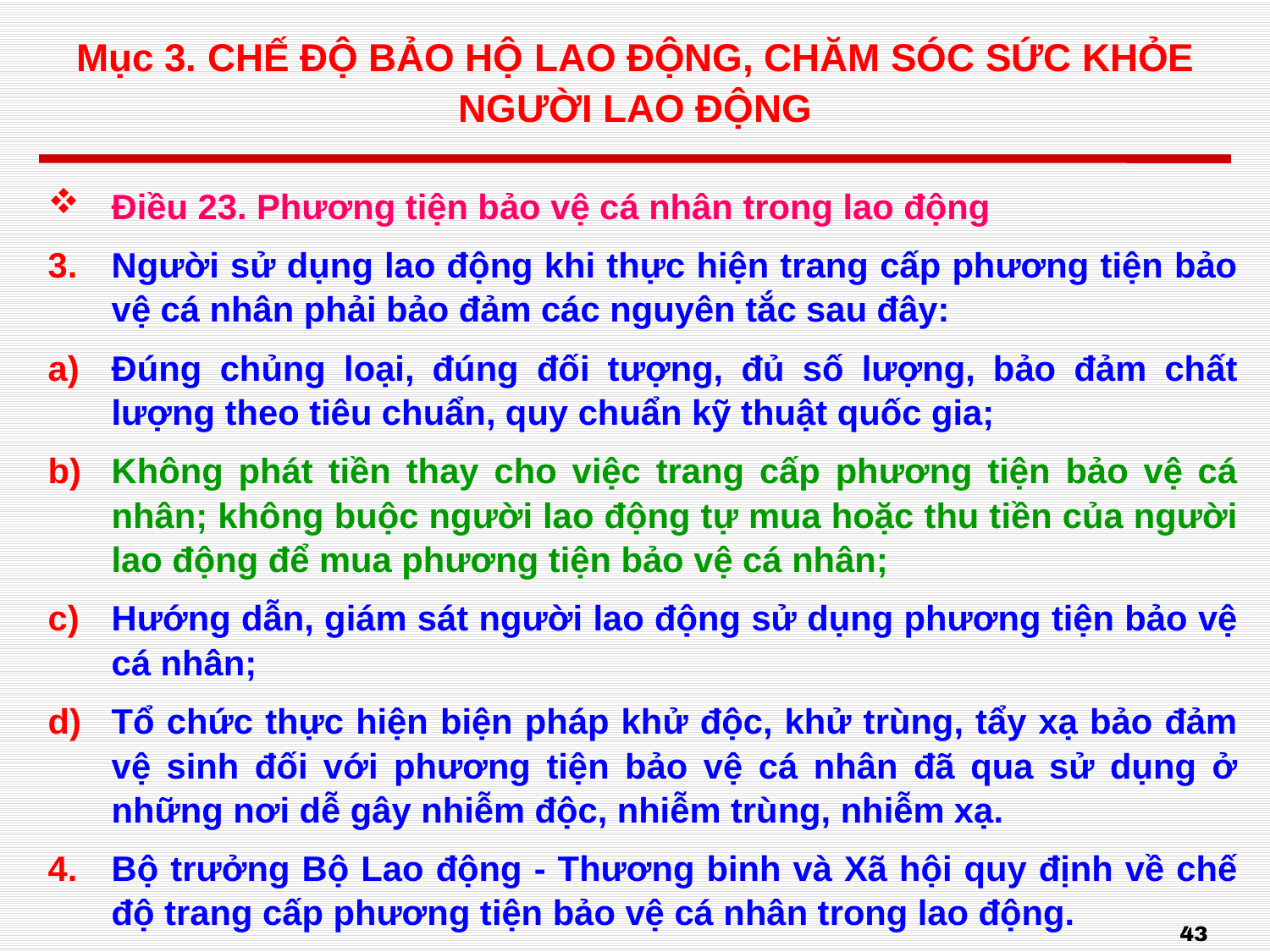

# Mục 3. CHẾ ĐỘ BẢO HỘ LAO ĐỘNG, CHĂM SÓC SỨC KHỎE NGƯỜI LAO ĐỘNG
Điều 23. Phương tiện bảo vệ cá nhân trong lao động
Người sử dụng lao động khi thực hiện trang cấp phương tiện bảo vệ cá nhân phải bảo đảm các nguyên tắc sau đây:
Đúng chủng loại, đúng đối tượng, đủ số lượng, bảo đảm chất lượng theo tiêu chuẩn, quy chuẩn kỹ thuật quốc gia;
Không phát tiền thay cho việc trang cấp phương tiện bảo vệ cá nhân; không buộc người lao động tự mua hoặc thu tiền của người lao động để mua phương tiện bảo vệ cá nhân;
Hướng dẫn, giám sát người lao động sử dụng phương tiện bảo vệ cá nhân;
Tổ chức thực hiện biện pháp khử độc, khử trùng, tẩy xạ bảo đảm vệ sinh đối với phương tiện bảo vệ cá nhân đã qua sử dụng ở những nơi dễ gây nhiễm độc, nhiễm trùng, nhiễm xạ.
Bộ trưởng Bộ Lao động - Thương binh và Xã hội quy định về chế độ trang cấp phương tiện bảo vệ cá nhân trong lao động.